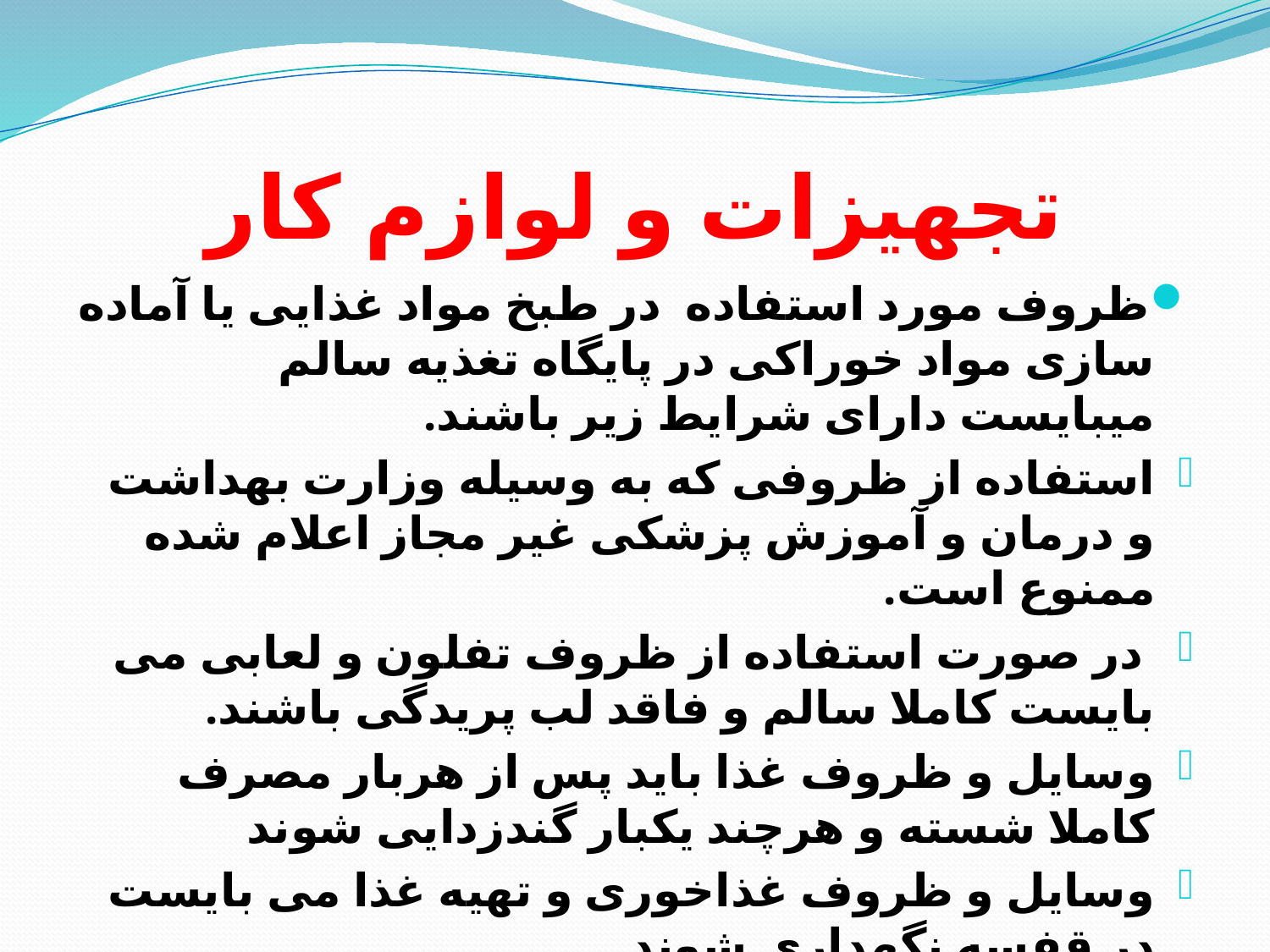

# تجهیزات و لوازم کار
ظروف مورد استفاده  در طبخ مواد غذایی یا آماده سازی مواد خوراکی در پایگاه تغذیه سالم میبایست دارای شرایط زیر باشند.
استفاده از ظروفی که به وسیله وزارت بهداشت و درمان و آموزش پزشکی غیر مجاز اعلام شده  ممنوع است.
 در صورت استفاده از ظروف تفلون و لعابی می بایست کاملا سالم و فاقد لب پریدگی باشند.
وسایل و ظروف غذا باید پس از هربار مصرف کاملا شسته و هرچند یکبار گندزدایی شوند
وسایل و ظروف غذاخوری و تهیه غذا می بایست در قفسه نگهداری شوند.